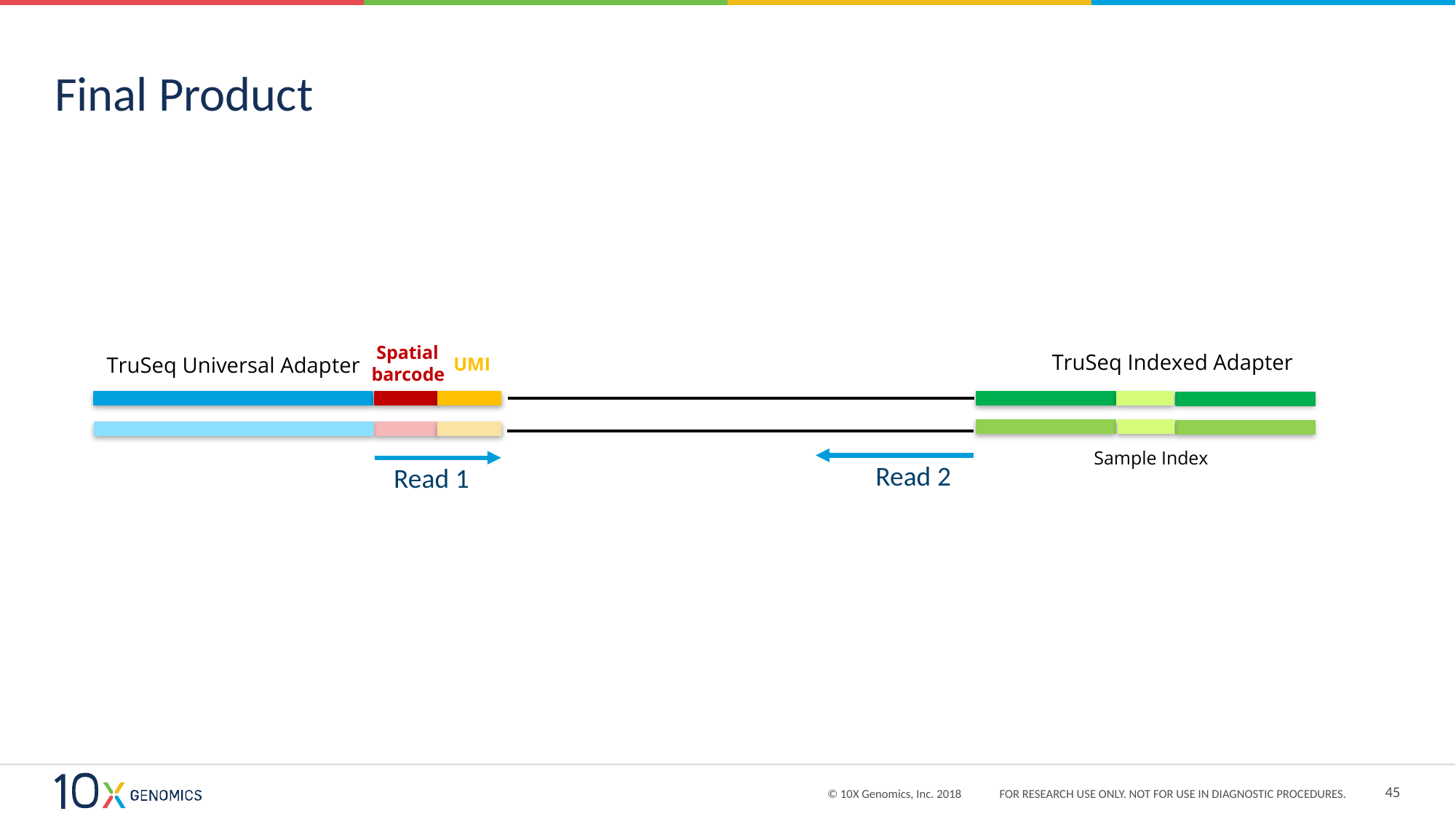

# Final Product
  Spatial
 barcode
TruSeq Indexed Adapter
TruSeq Universal Adapter

Sample Index
UMI
Read 2
Read 1